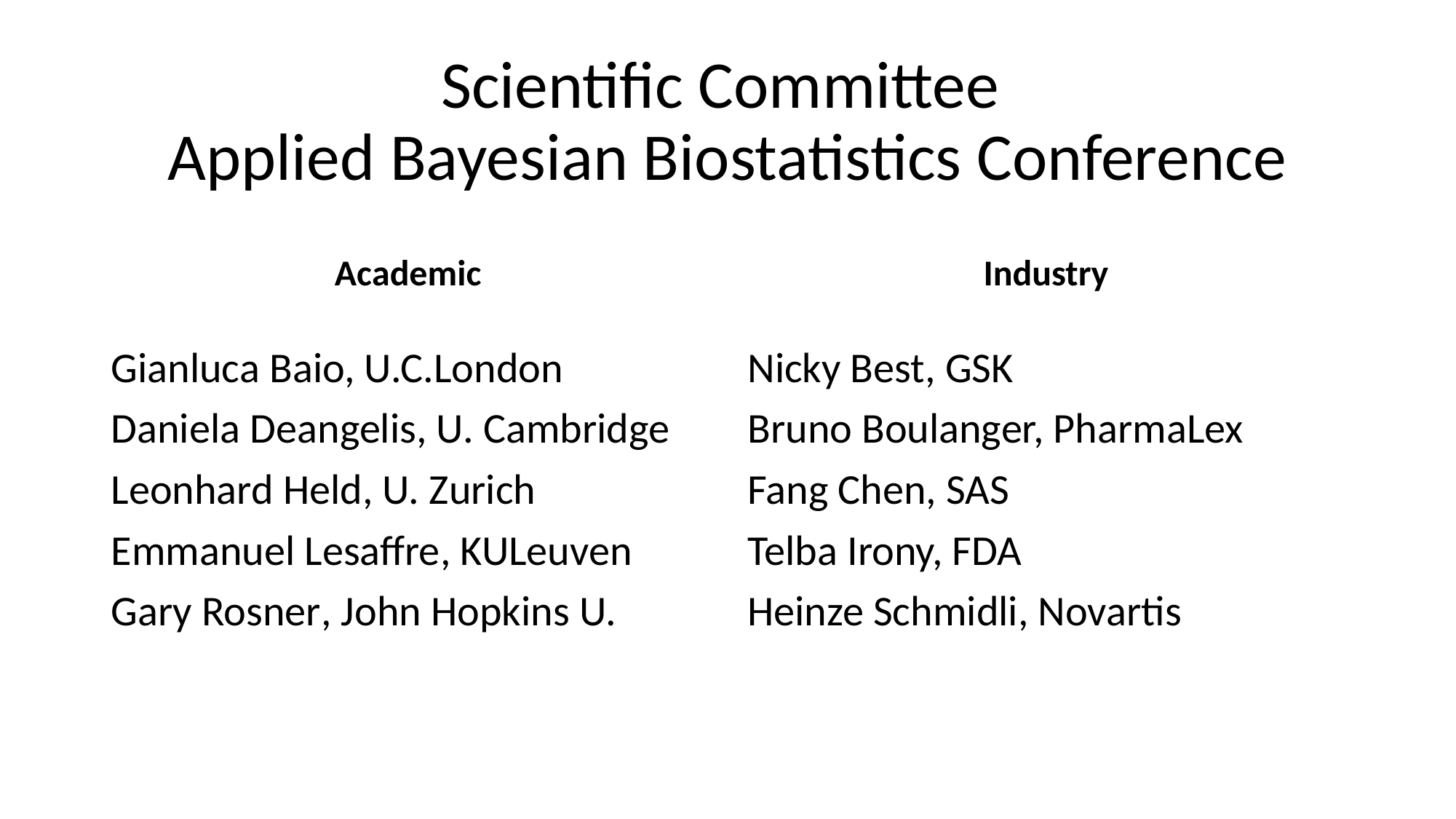

# Scientific Committee Applied Bayesian Biostatistics Conference
Academic
Industry
Gianluca Baio, U.C.London
Daniela Deangelis, U. Cambridge
Leonhard Held, U. Zurich
Emmanuel Lesaffre, KULeuven
Gary Rosner, John Hopkins U.
Nicky Best, GSK
Bruno Boulanger, PharmaLex
Fang Chen, SAS
Telba Irony, FDA
Heinze Schmidli, Novartis